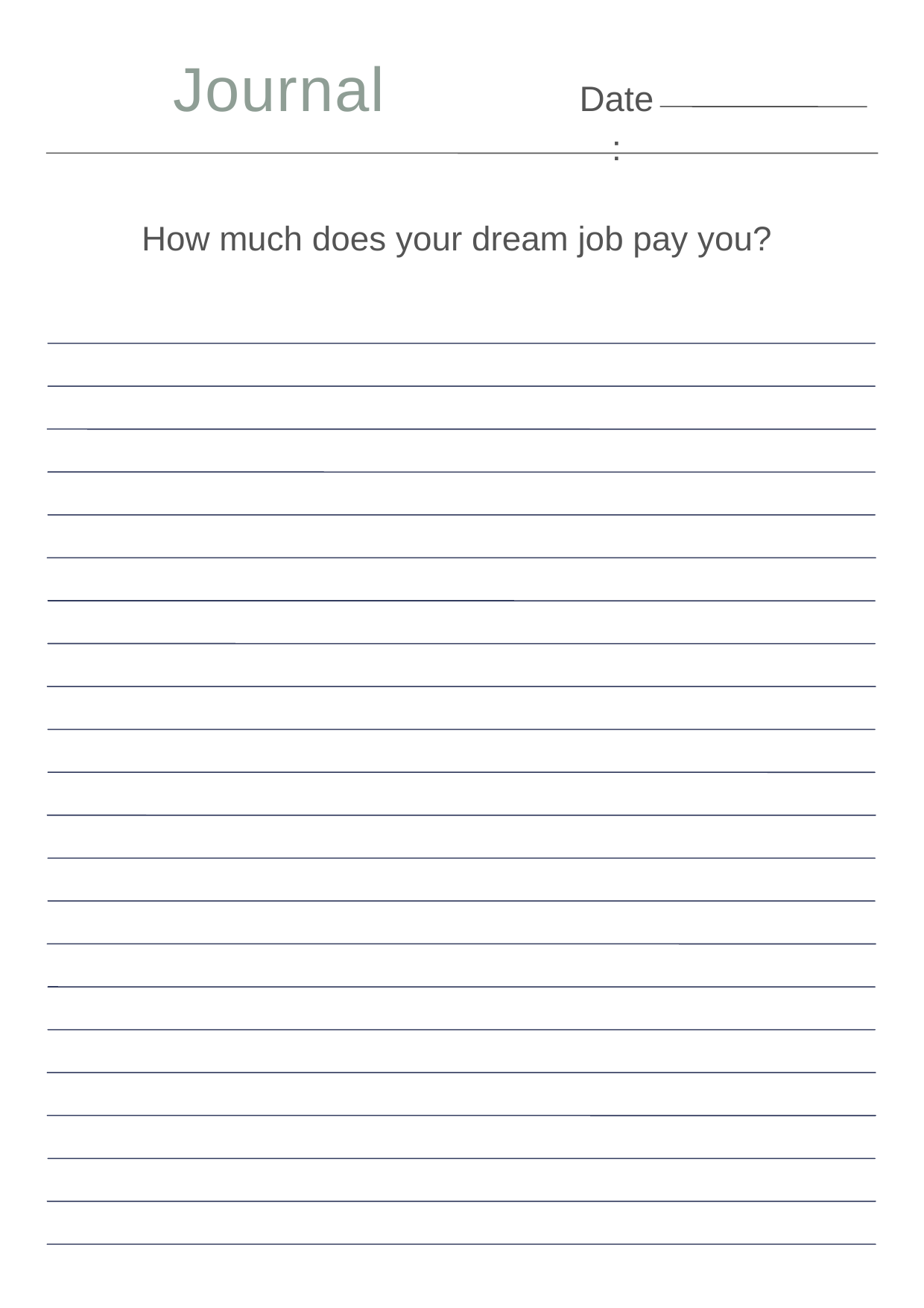

Journal
Date:

How much does your dream job pay you?